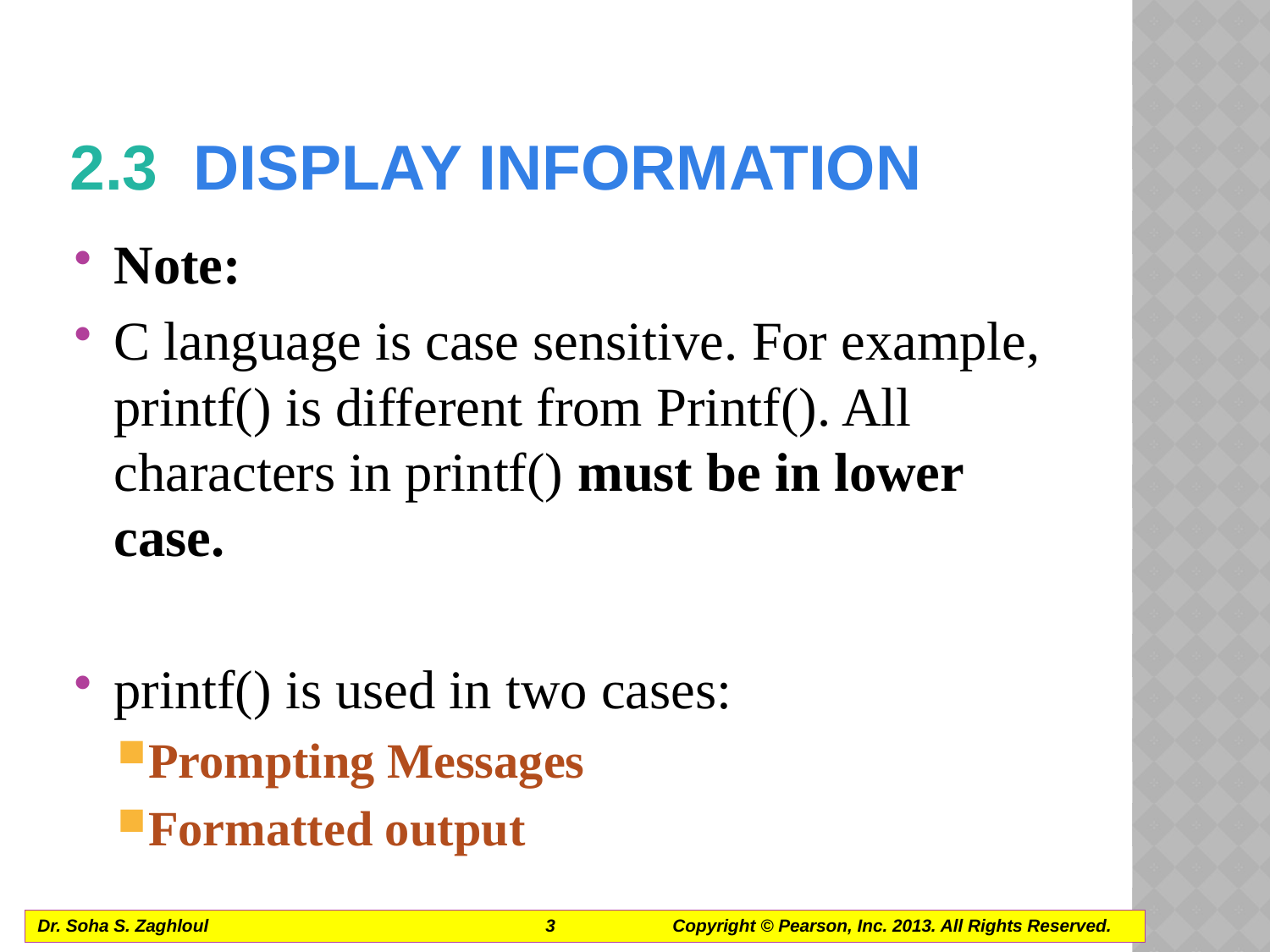

# 2.3  Display information
Note:
C language is case sensitive. For example, printf() is different from Printf(). All characters in printf() must be in lower case.

printf() is used in two cases:
Prompting Messages
Formatted output

Dr. Soha S. Zaghloul			3	Copyright © Pearson, Inc. 2013. All Rights Reserved.
©1992-2013 by Pearson Education, Inc. All Rights Reserved.